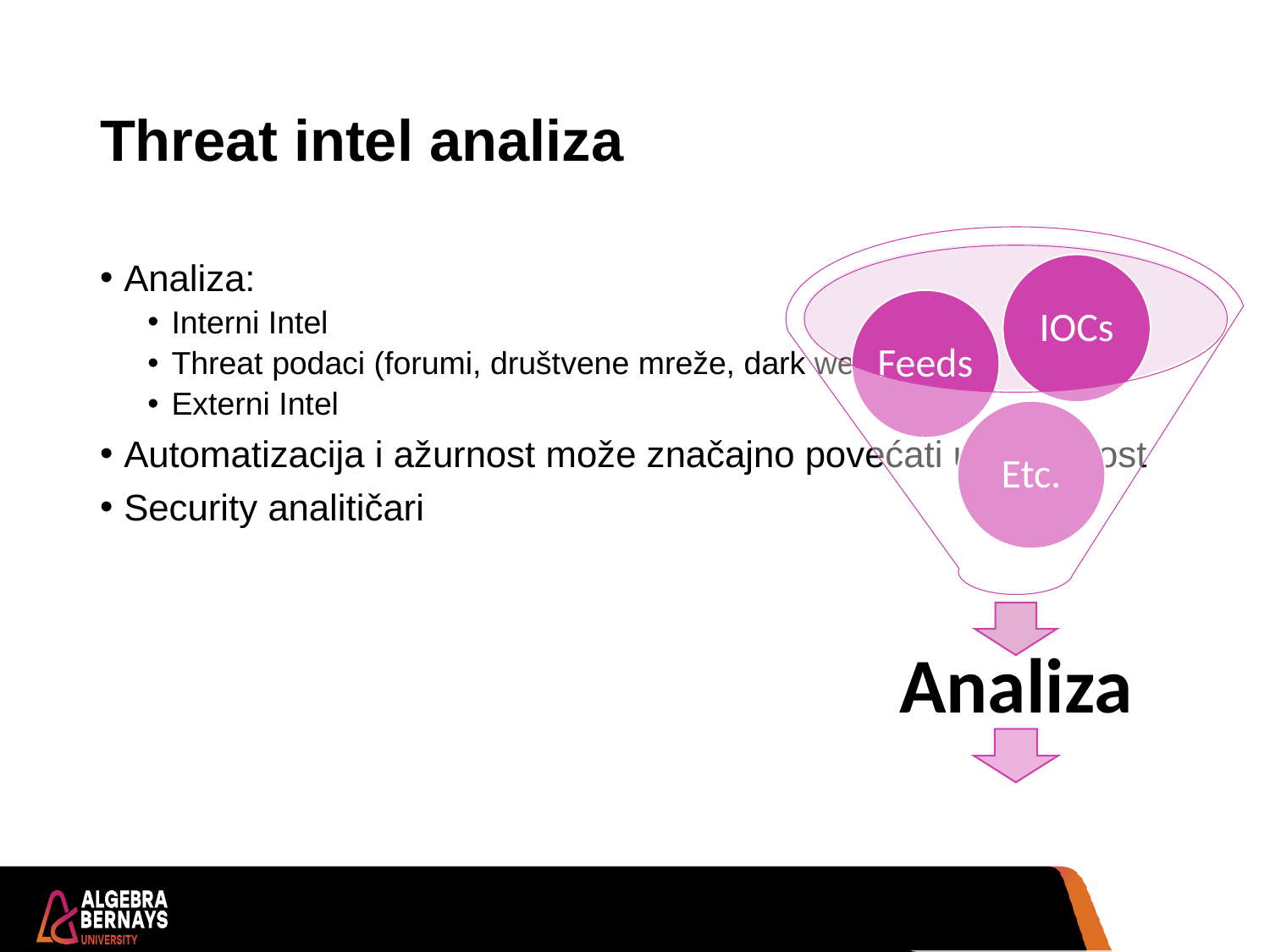

# Threat intel analiza
Analiza
Etc.
Feeds
IOCs
Analiza:
Interni Intel
Threat podaci (forumi, društvene mreže, dark web,...)
Externi Intel
Automatizacija i ažurnost može značajno povećati učinkovitost
Security analitičari